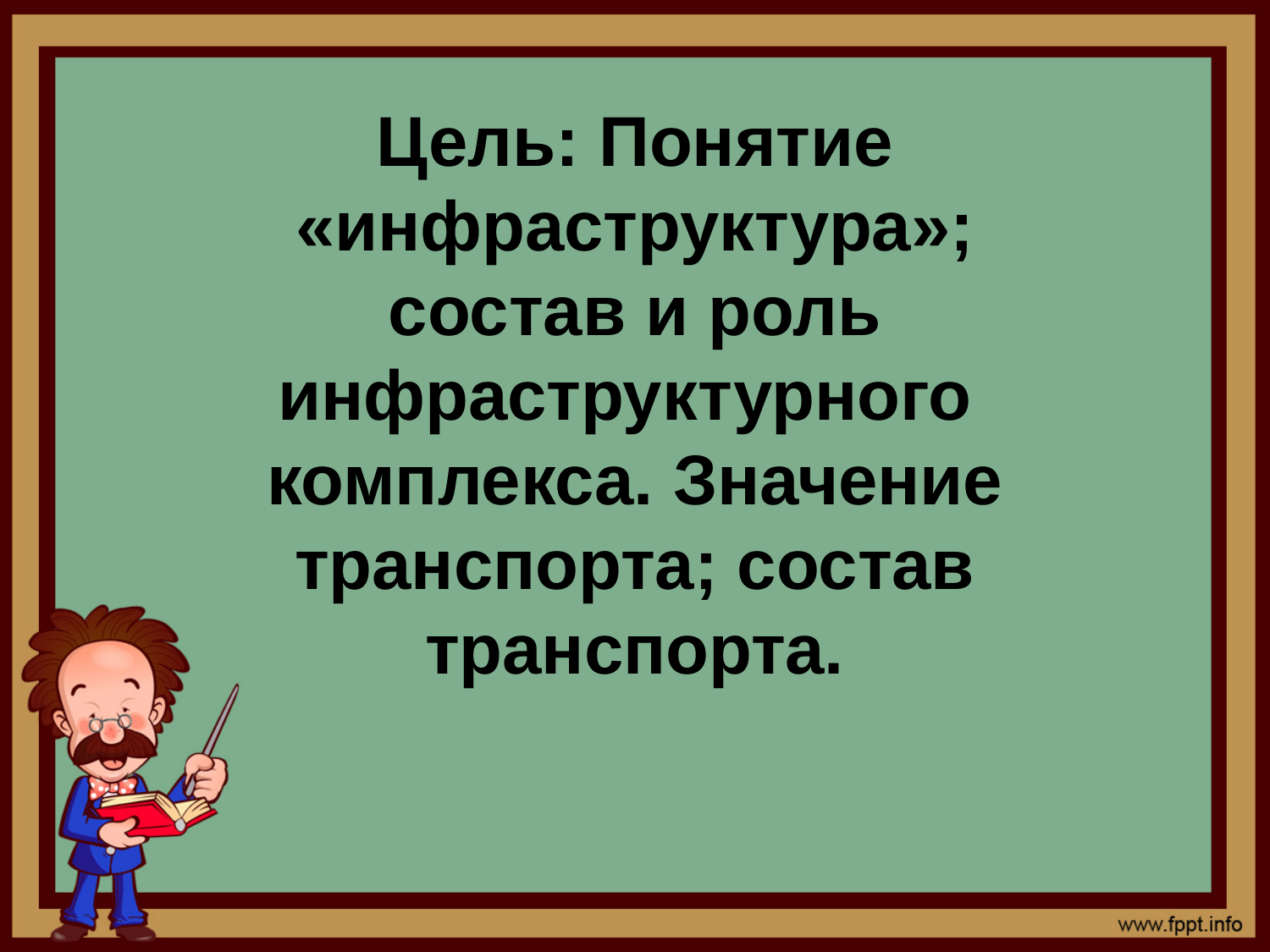

Цель: Понятие «инфраструктура»; состав и роль инфраструктурного  комплекса. Значение транспорта; состав транспорта.